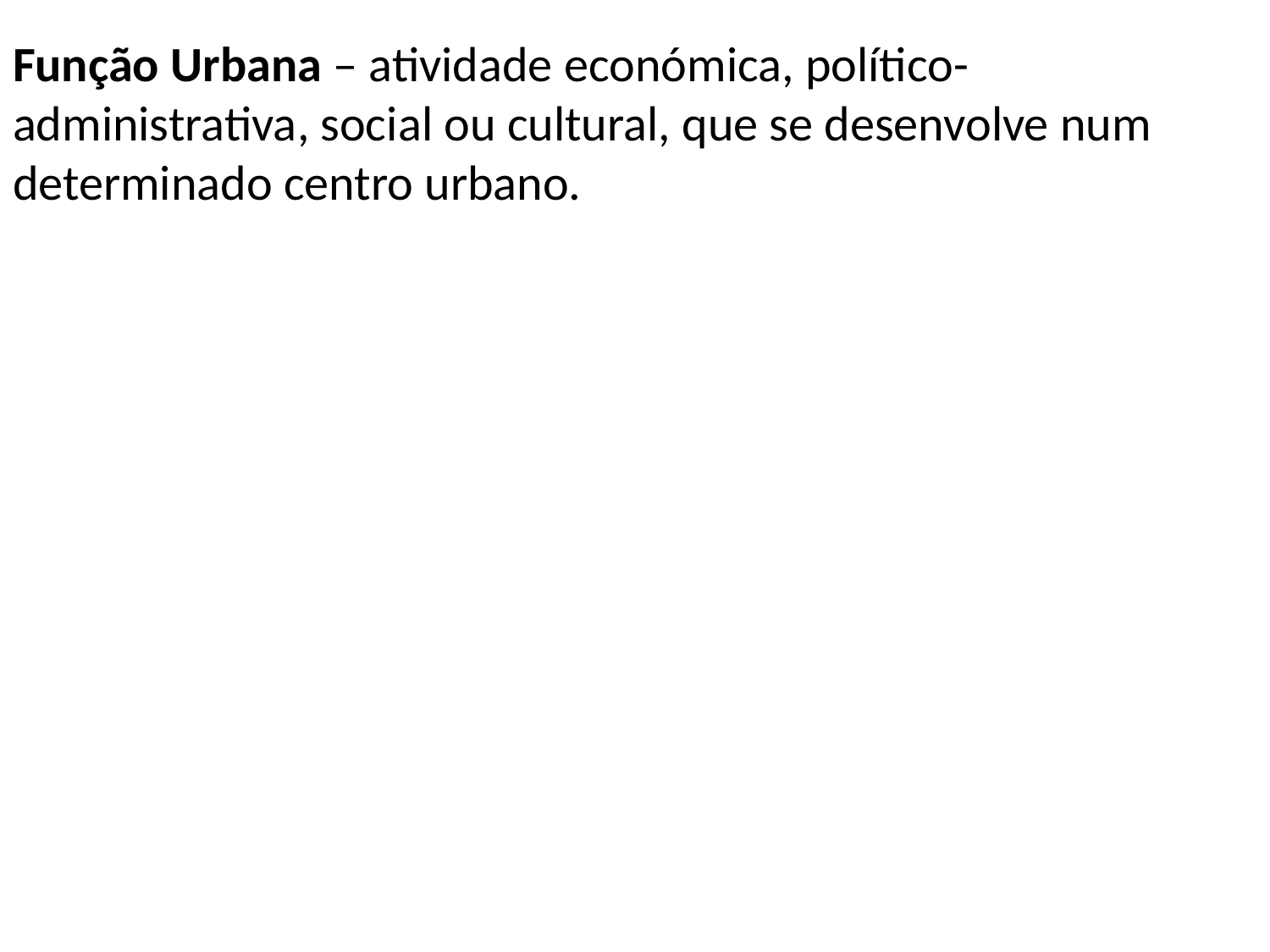

Função Urbana – atividade económica, político-administrativa, social ou cultural, que se desenvolve num determinado centro urbano.